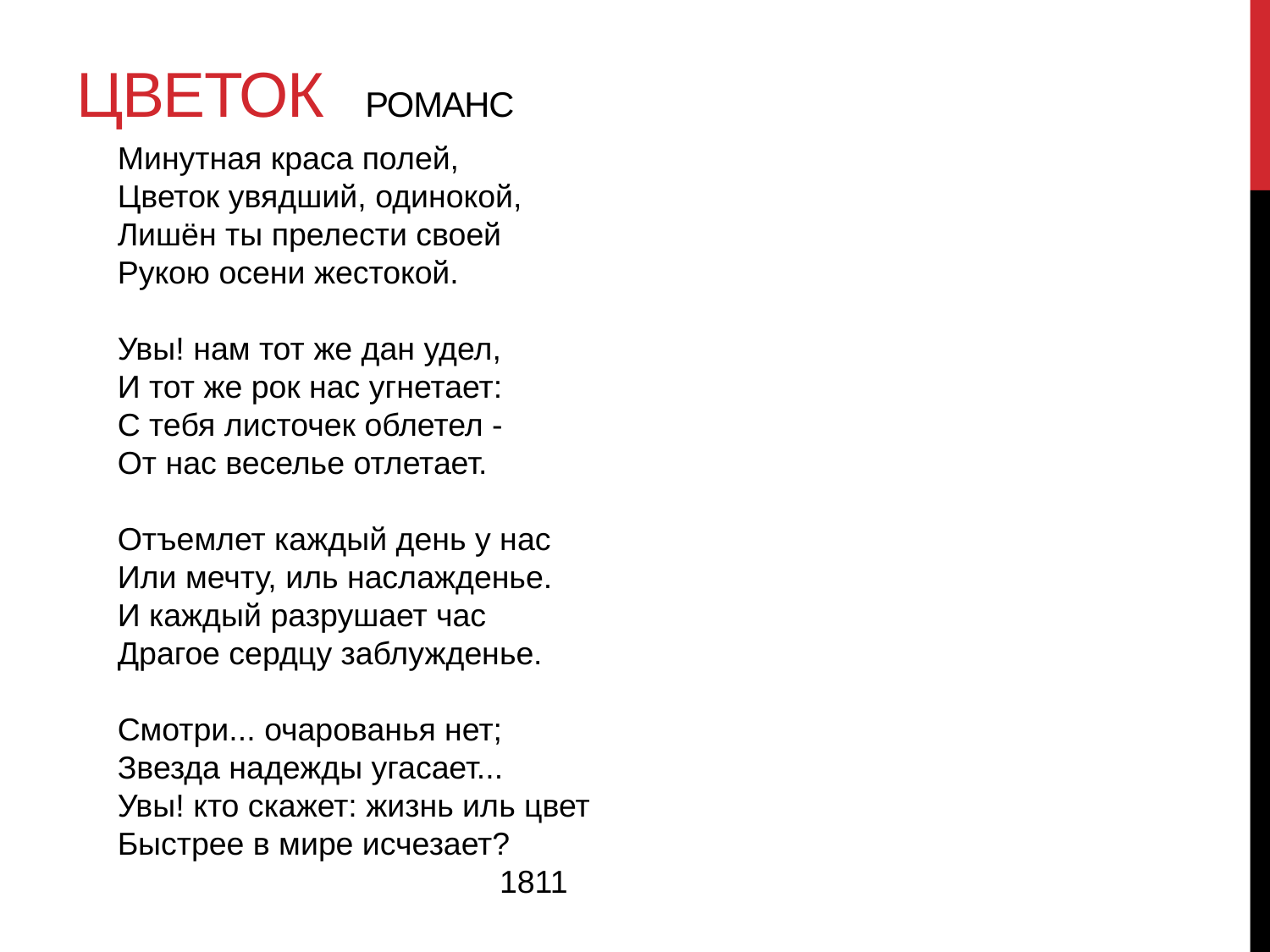

# Цветок  романс
Минутная краса полей,
Цветок увядший, одинокой,
Лишён ты прелести своей
Рукою осени жестокой.

Увы! нам тот же дан удел,
И тот же рок нас угнетает:
С тебя листочек облетел -
От нас веселье отлетает.

Отъемлет каждый день у нас
Или мечту, иль наслажденье.
И каждый разрушает час
Драгое сердцу заблужденье.

Смотри... очарованья нет;
Звезда надежды угасает...
Увы! кто скажет: жизнь иль цвет
Быстрее в мире исчезает?
                                           1811